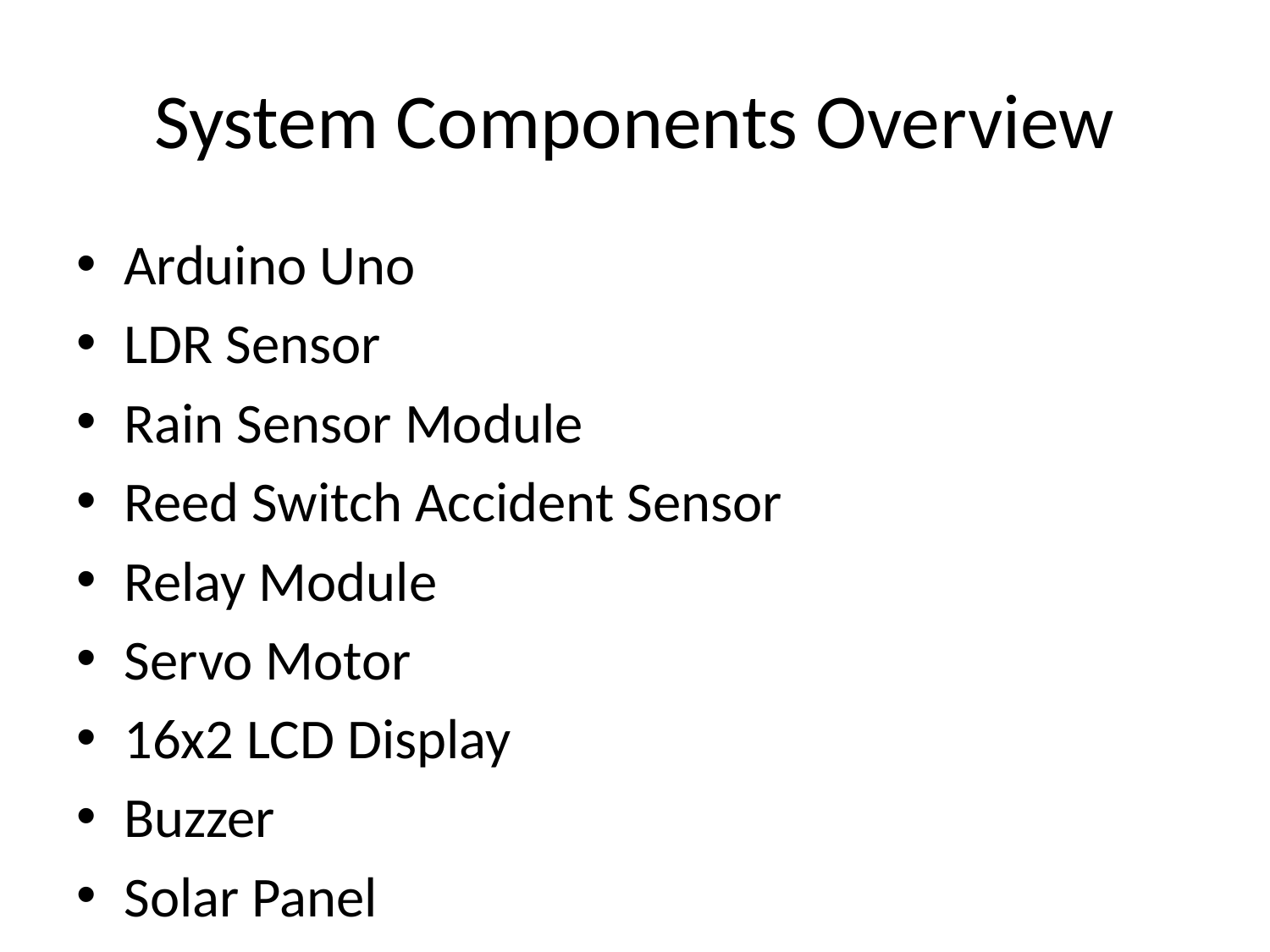

# System Components Overview
Arduino Uno
LDR Sensor
Rain Sensor Module
Reed Switch Accident Sensor
Relay Module
Servo Motor
16x2 LCD Display
Buzzer
Solar Panel
LM317 Charger
Lithium Battery Pack
7805 Voltage Regulator